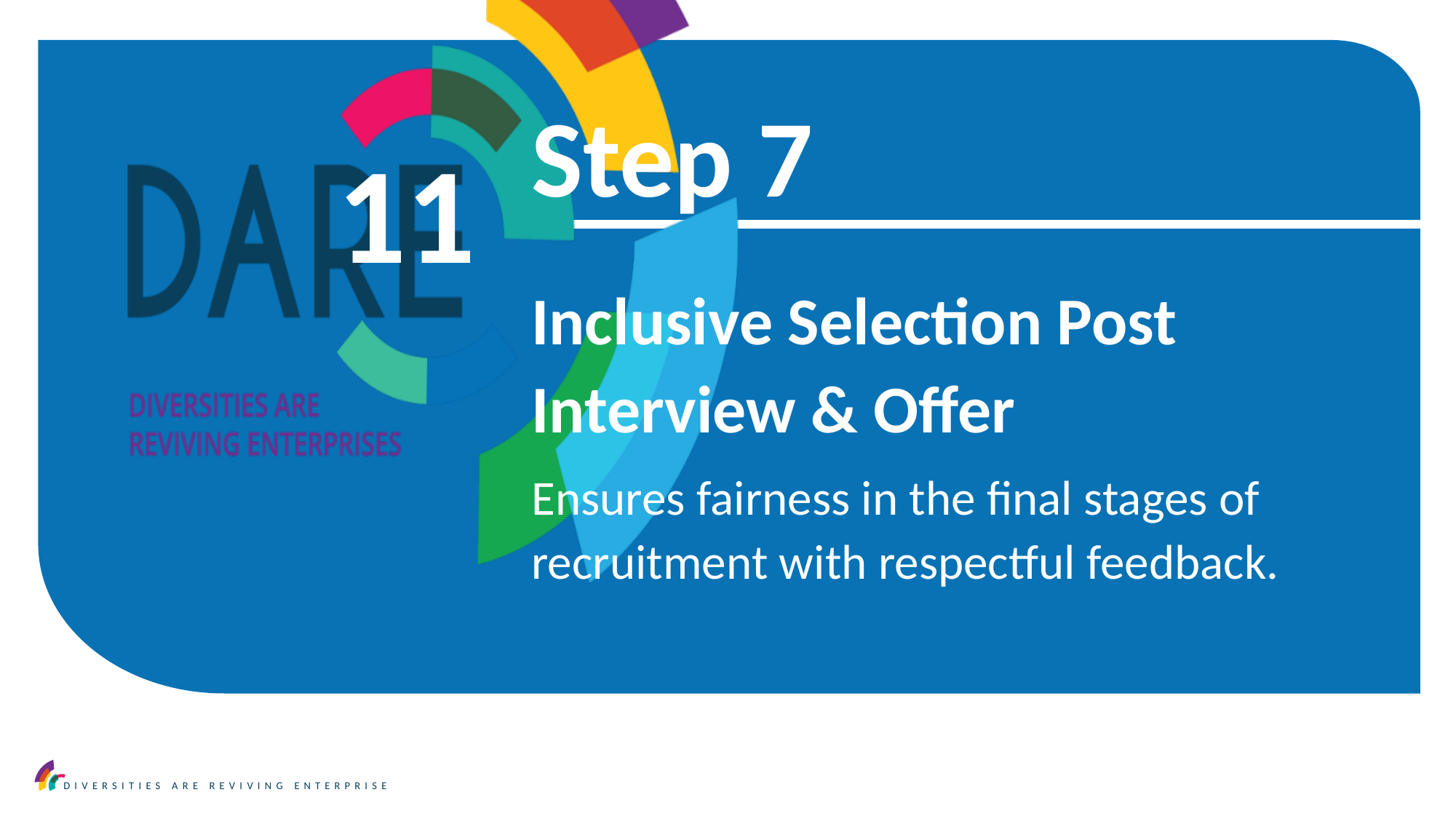

Step 7
11
Inclusive Selection Post Interview & Offer
Ensures fairness in the final stages of recruitment with respectful feedback.